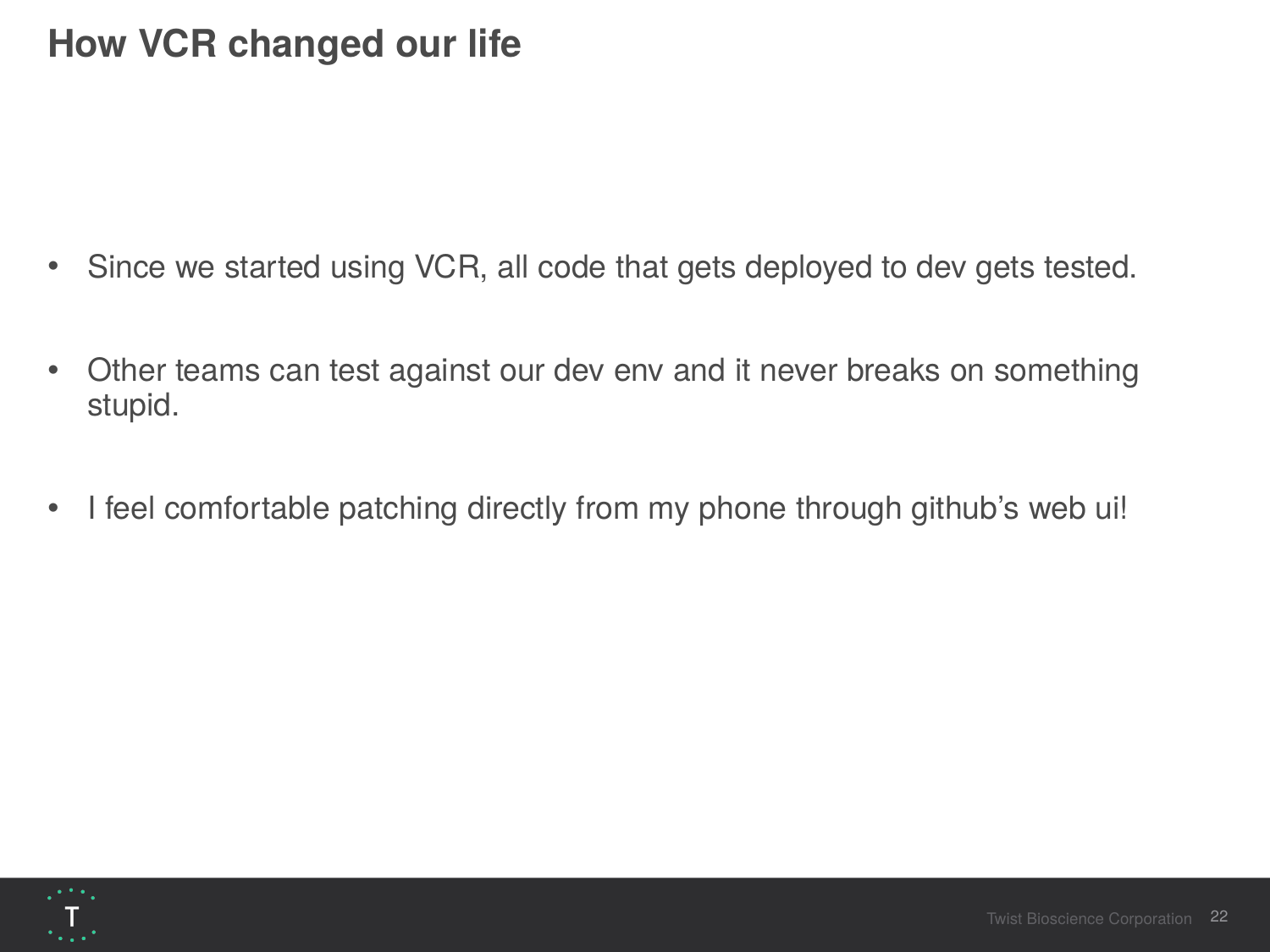

# How VCR changed our life

Since we started using VCR, all code that gets deployed to dev gets tested.

Other teams can test against our dev env and it never breaks on something stupid.

I feel comfortable patching directly from my phone through github’s web ui!